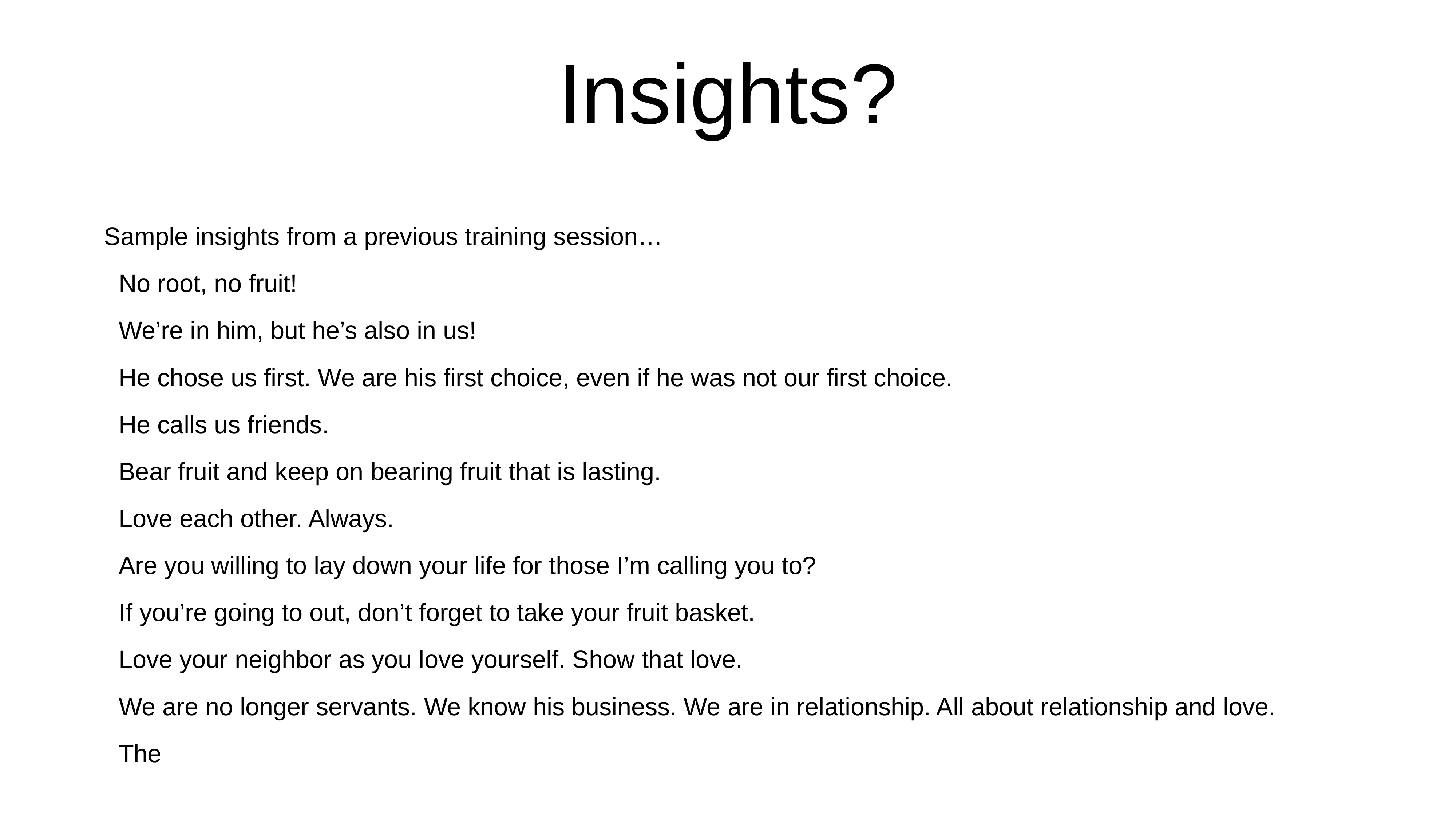

# Insights?
Sample insights from a previous training session…
No root, no fruit!
We’re in him, but he’s also in us!
He chose us first. We are his first choice, even if he was not our first choice.
He calls us friends.
Bear fruit and keep on bearing fruit that is lasting.
Love each other. Always.
Are you willing to lay down your life for those I’m calling you to?
If you’re going to out, don’t forget to take your fruit basket.
Love your neighbor as you love yourself. Show that love.
We are no longer servants. We know his business. We are in relationship. All about relationship and love.
The